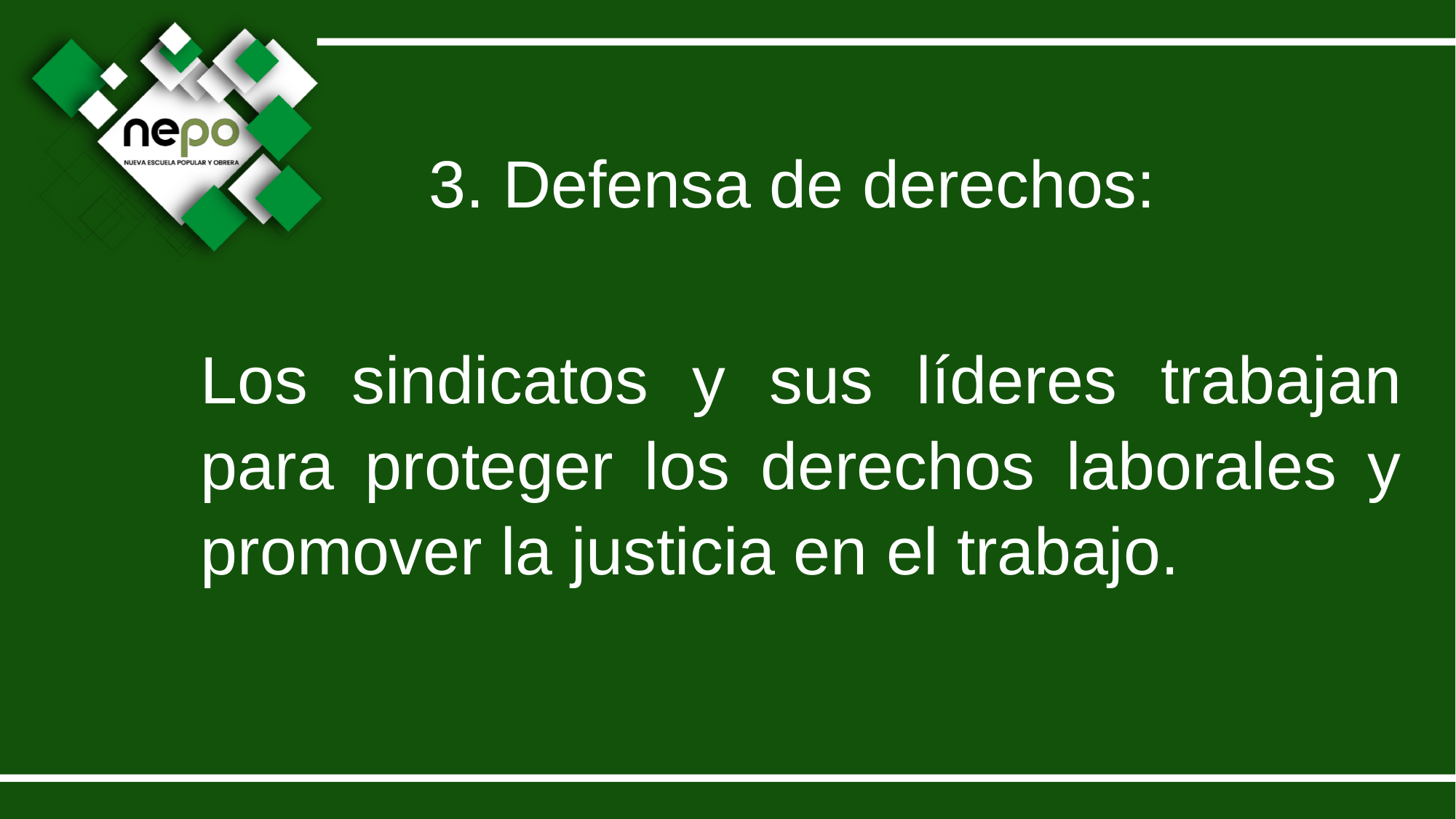

3. Defensa de derechos:

Los sindicatos y sus líderes trabajan para proteger los derechos laborales y promover la justicia en el trabajo.